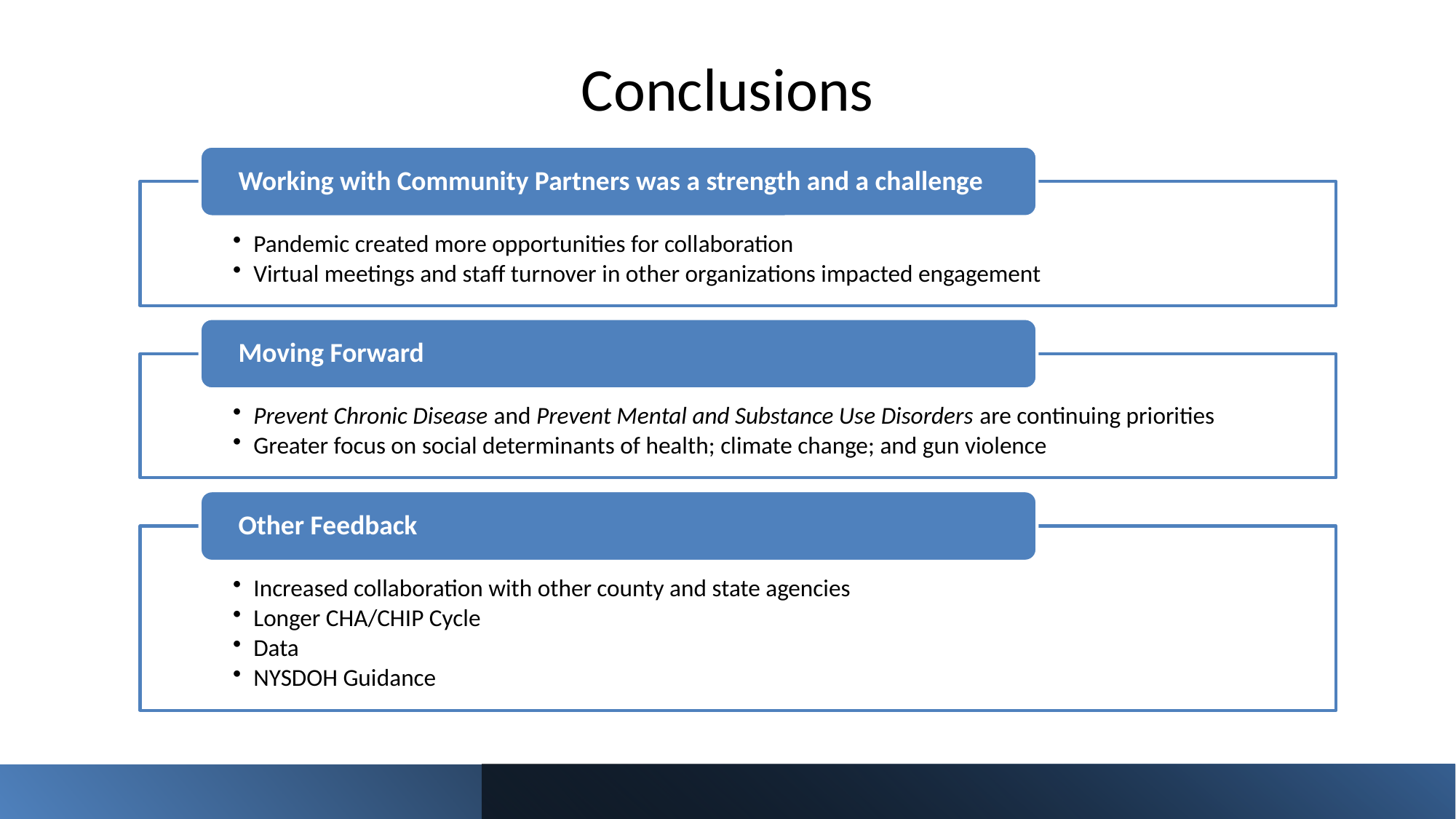

# Conclusions
Pandemic created more opportunities for collaboration
Virtual meetings and staff turnover in other organizations impacted engagement
Working with Community Partners was a strength and a challenge
Prevent Chronic Disease and Prevent Mental and Substance Use Disorders are continuing priorities
Greater focus on social determinants of health; climate change; and gun violence
Moving Forward
Increased collaboration with other county and state agencies
Longer CHA/CHIP Cycle
Data
NYSDOH Guidance
Other Feedback